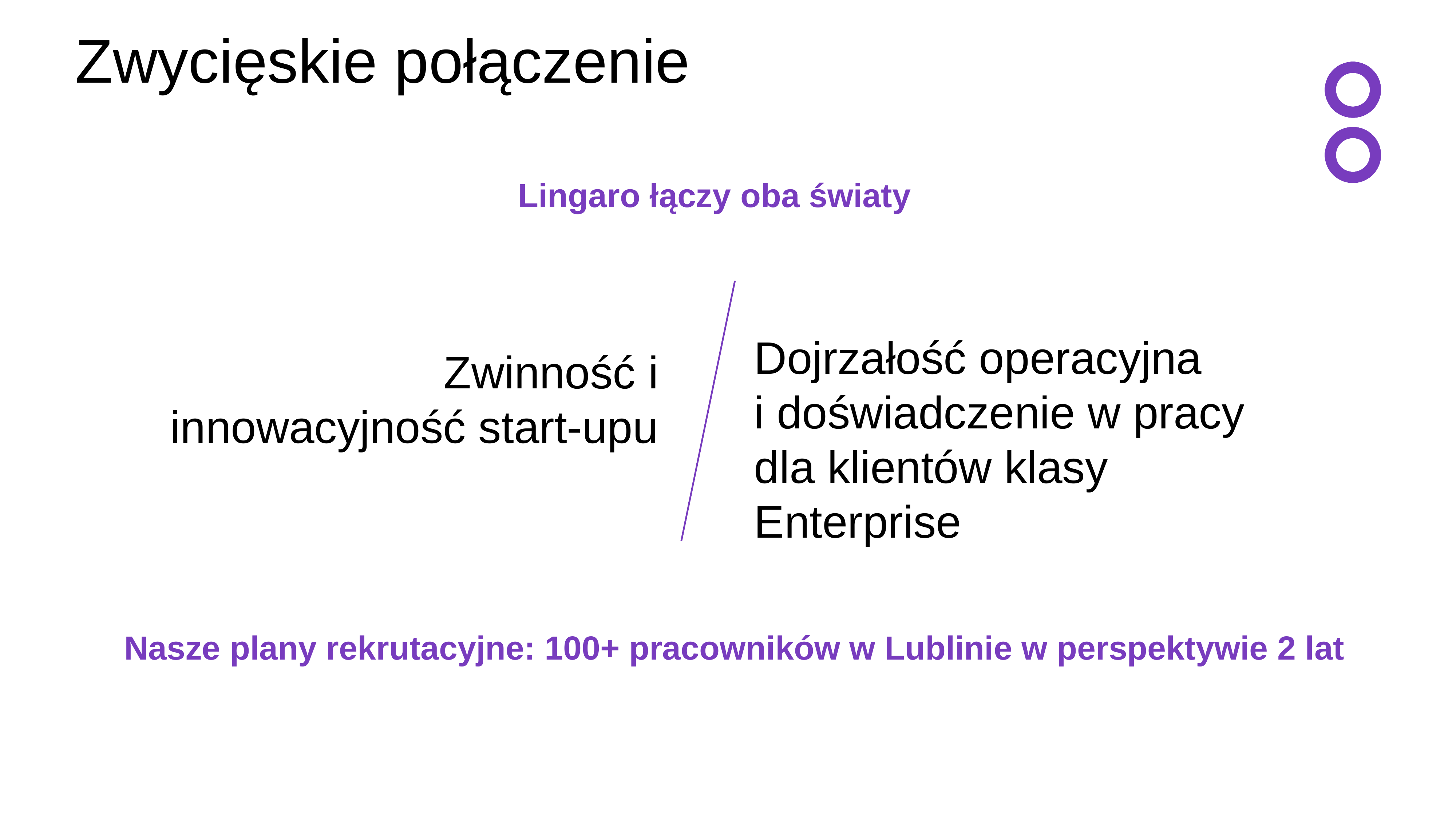

Zwycięskie połączenie
Lingaro łączy oba światy

Dojrzałość operacyjna
i doświadczenie w pracy
dla klientów klasy Enterprise
Zwinność i innowacyjność start-upu
Nasze plany rekrutacyjne: 100+ pracowników w Lublinie w perspektywie 2 lat